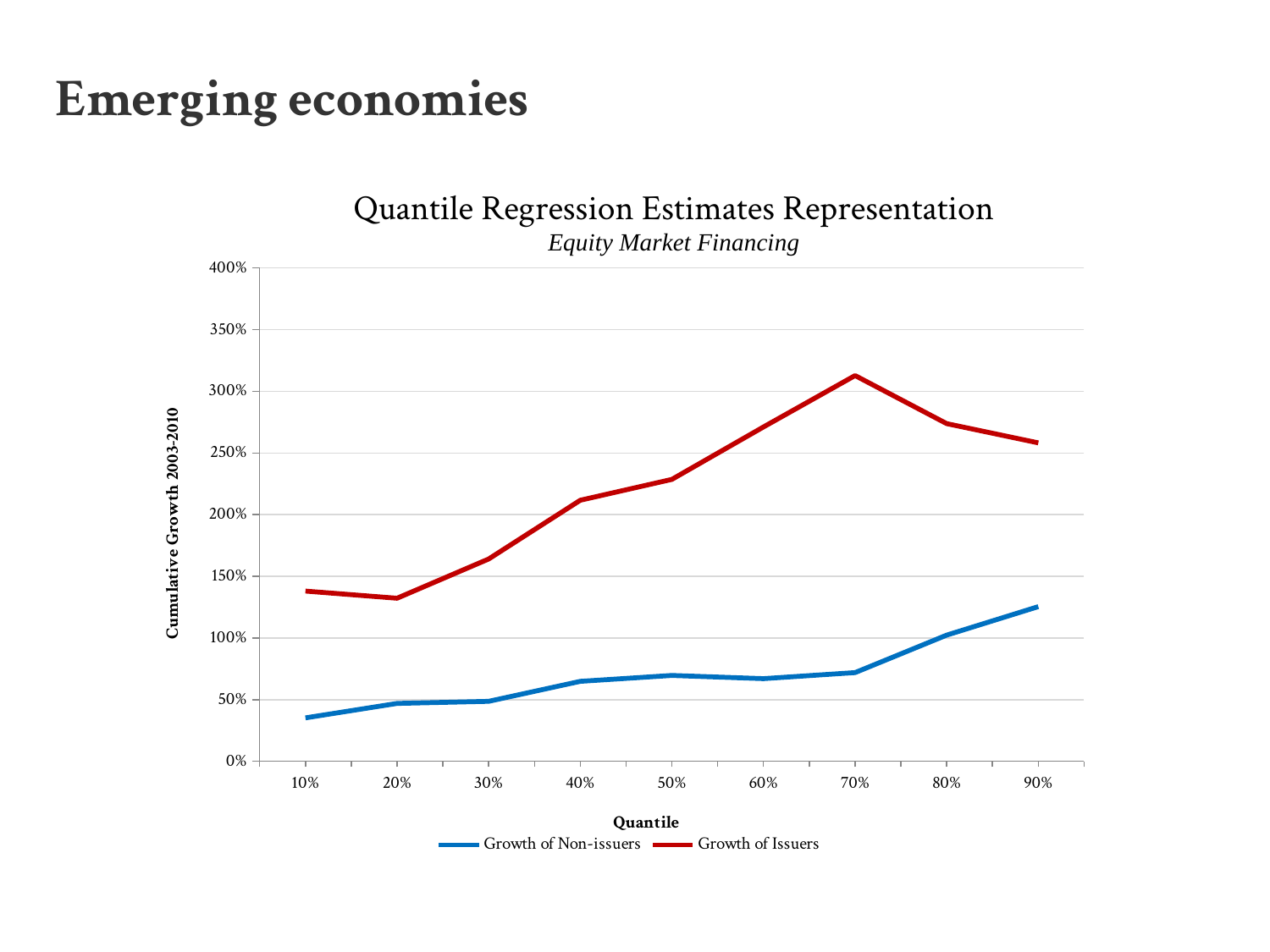

Emerging economies
Quantile Regression Estimates Representation
Equity Market Financing

### Chart

| Category | Growth of Non-issuers | Growth of Issuers |
|---|---|---|
| 0.1 | 0.3520000000000001 | 1.38 |
| 0.2 | 0.4690000000000001 | 1.322 |
| 0.3 | 0.486 | 1.6400000000000001 |
| 0.4 | 0.6479999999999999 | 2.117 |
| 0.5 | 0.696 | 2.286 |
| 0.6 | 0.6699999999999999 | 2.711 |
| 0.7 | 0.7190000000000001 | 3.128 |
| 0.8 | 1.0230000000000001 | 2.738 |
| 0.9 | 1.254 | 2.582 |